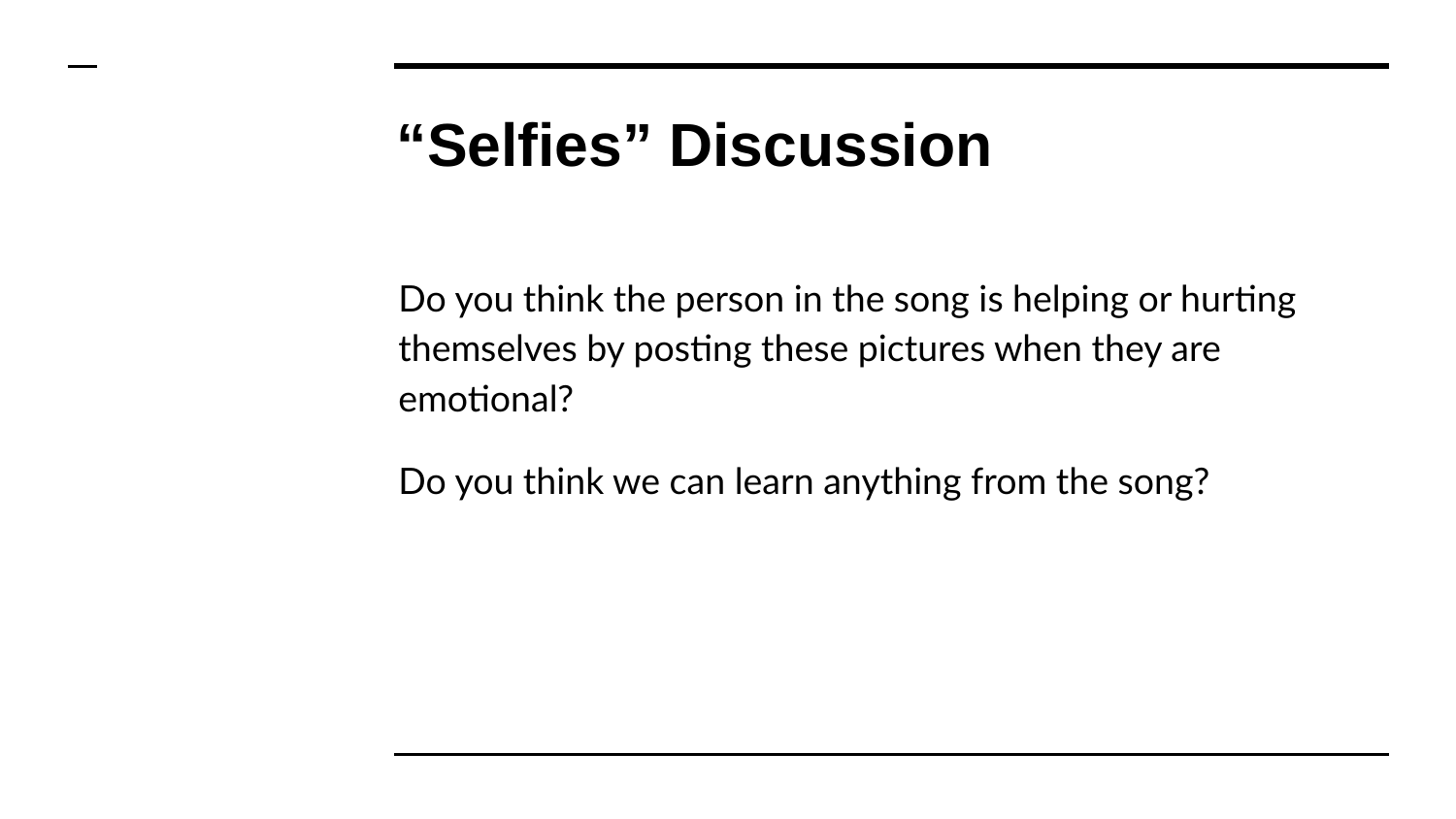

# “Selfies” Discussion
Do you think the person in the song is helping or hurting themselves by posting these pictures when they are emotional?
Do you think we can learn anything from the song?